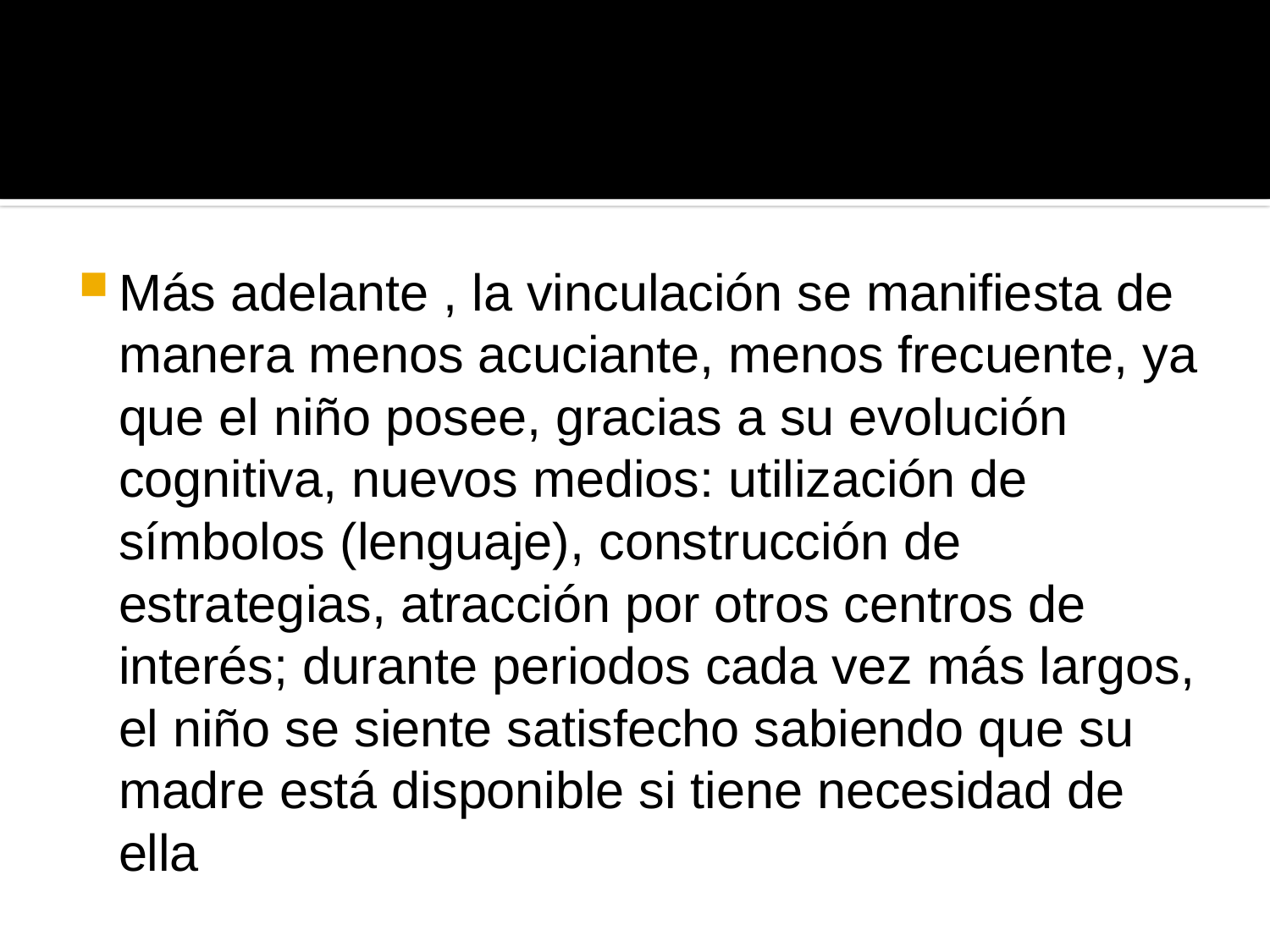

#
Más adelante , la vinculación se manifiesta de manera menos acuciante, menos frecuente, ya que el niño posee, gracias a su evolución cognitiva, nuevos medios: utilización de símbolos (lenguaje), construcción de estrategias, atracción por otros centros de interés; durante periodos cada vez más largos, el niño se siente satisfecho sabiendo que su madre está disponible si tiene necesidad de ella